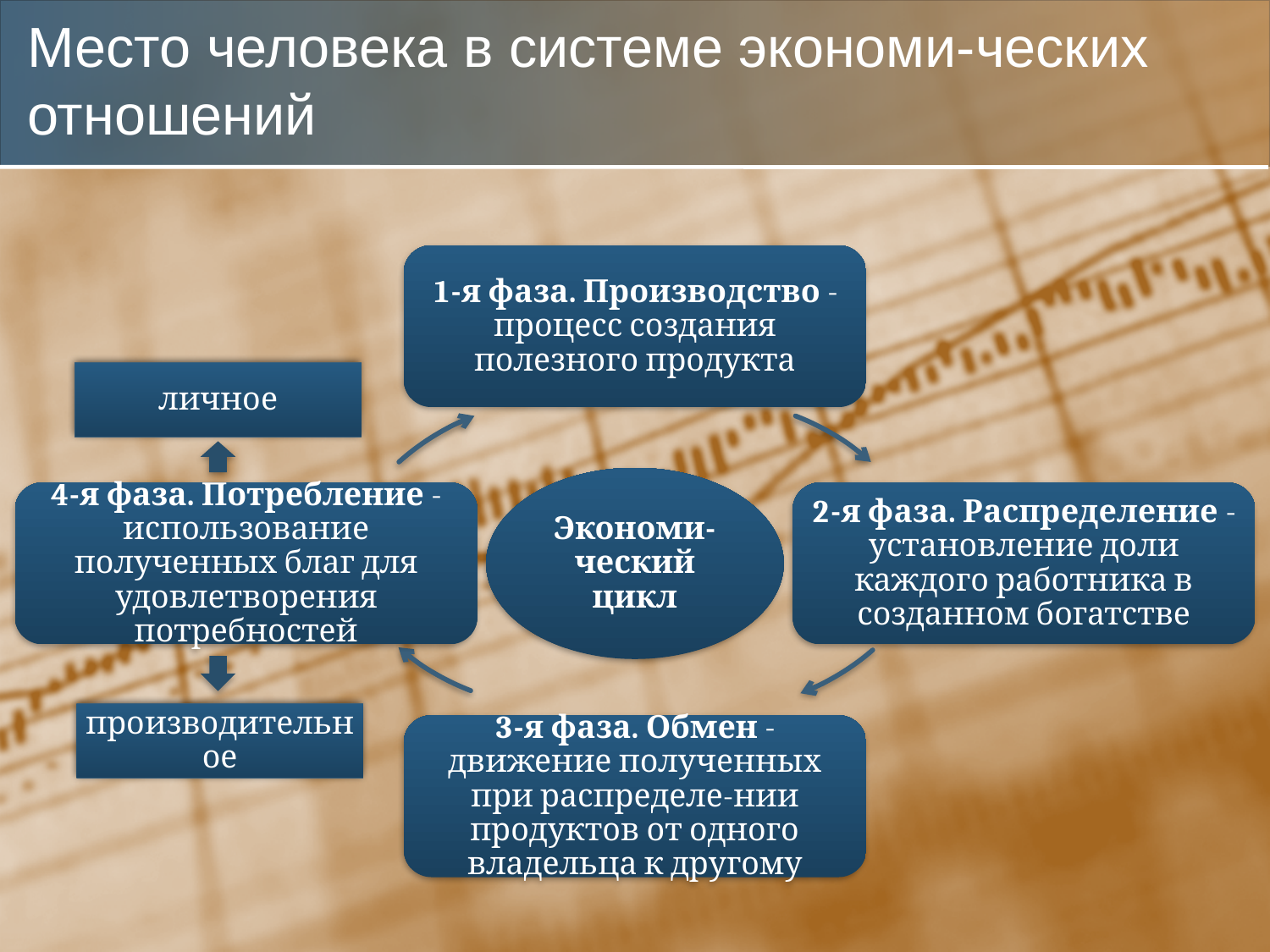

# Место человека в системе экономи-ческих отношений

1-я фаза. Производство -процесс создания полезного продукта

4-я фаза. Потребление - использование полученных благ для удовлетворения потребностей
2-я фаза. Распределение - установление доли каждого работника в созданном богатстве
3-я фаза. Обмен - движение полученных при распределе-нии продуктов от одного владельца к другому

личное

Экономи-ческий цикл

производительное